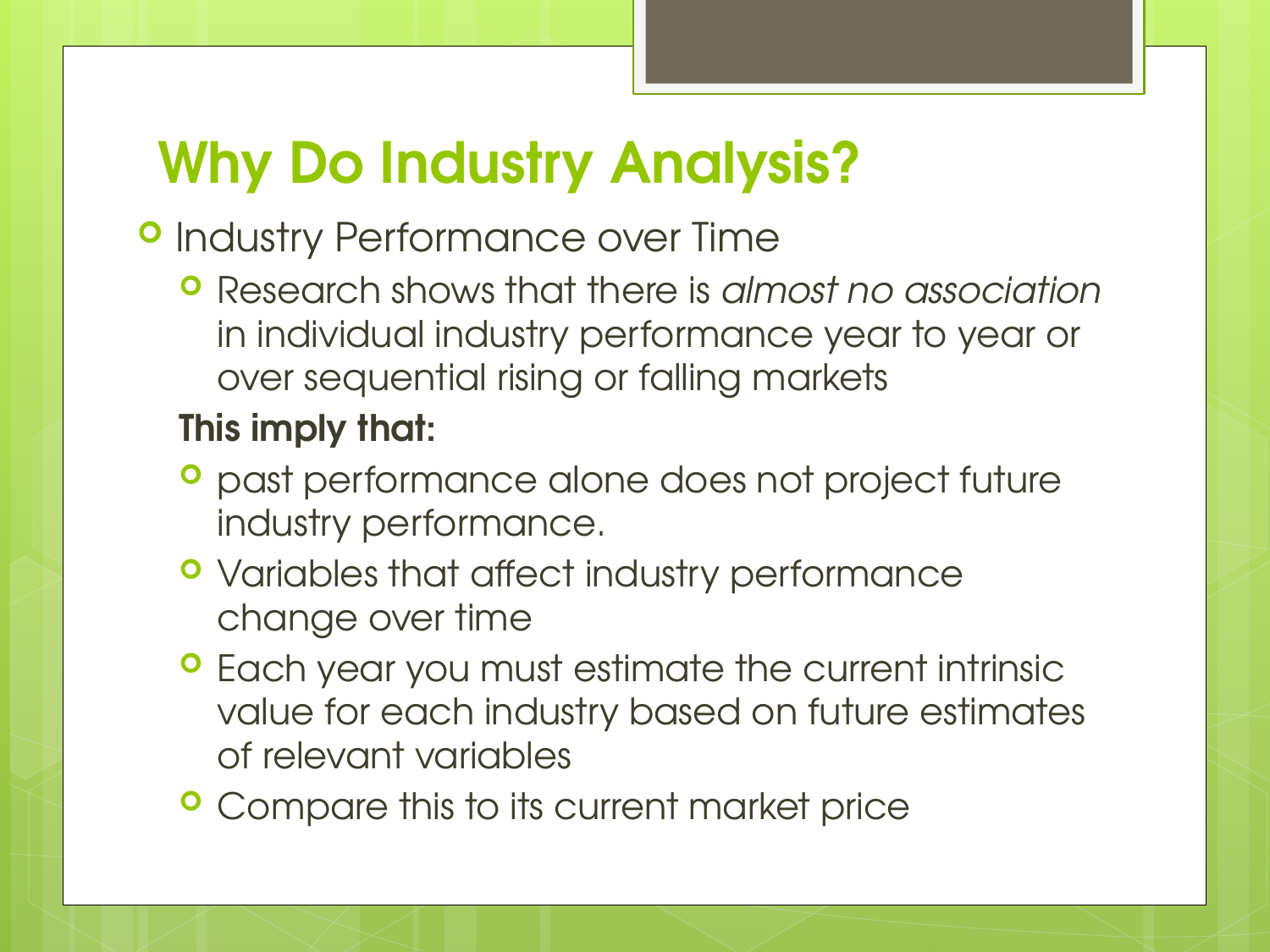

# Why Do Industry Analysis?
Industry Performance over Time
Research shows that there is almost no association in individual industry performance year to year or over sequential rising or falling markets
This imply that:
past performance alone does not project future industry performance.
Variables that affect industry performance change over time
Each year you must estimate the current intrinsic value for each industry based on future estimates of relevant variables
Compare this to its current market price